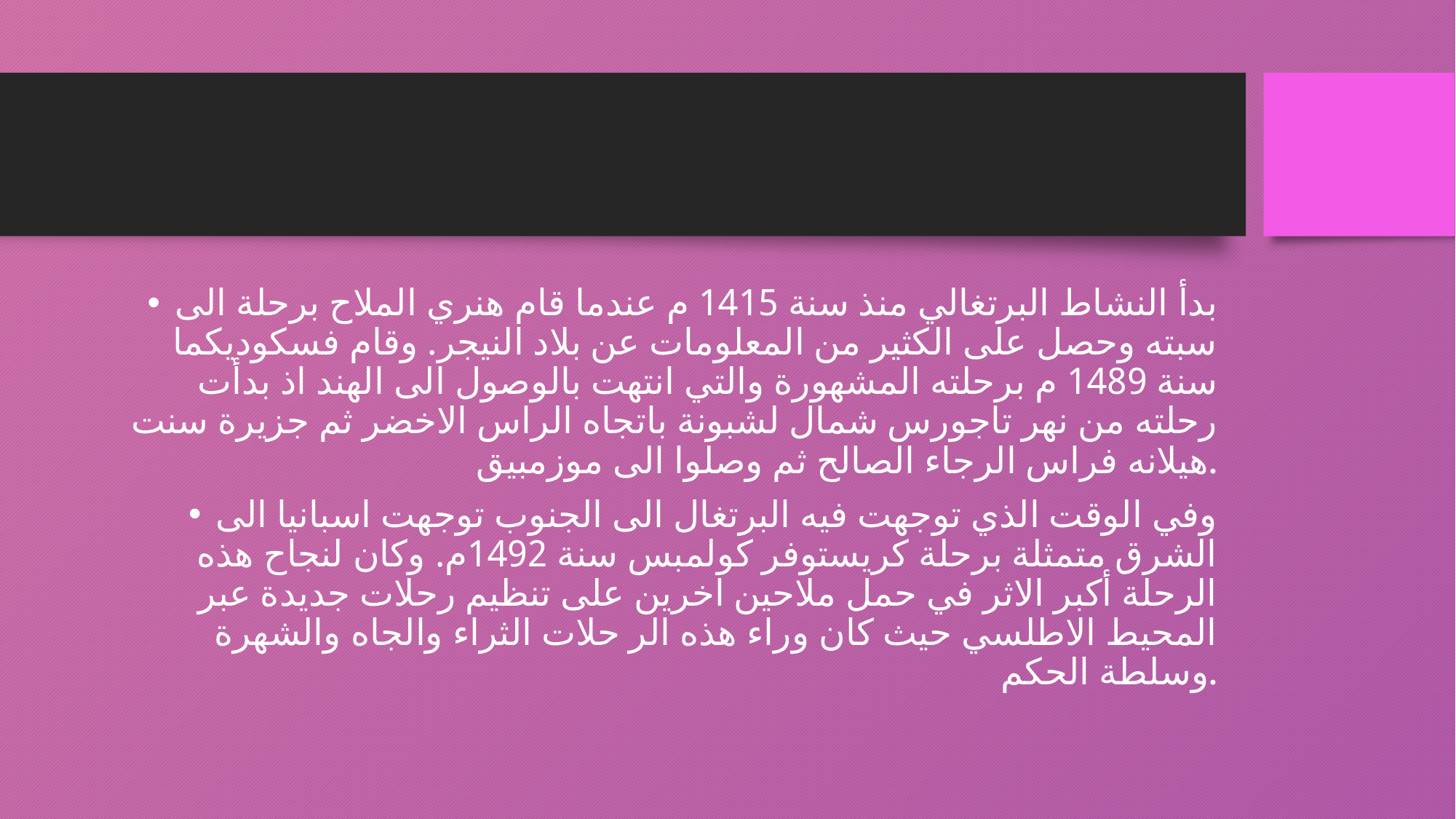

بدأ النشاط البرتغالي منذ سنة 1415 م عندما قام هنري الملاح برحلة الى سبته وحصل على الكثير من المعلومات عن بلاد النيجر. وقام فسكوديكما سنة 1489 م برحلته المشهورة والتي انتهت بالوصول الى الهند اذ بدأت رحلته من نهر تاجورس شمال لشبونة باتجاه الراس الاخضر ثم جزيرة سنت هيلانه فراس الرجاء الصالح ثم وصلوا الى موزمبيق.
وفي الوقت الذي توجهت فيه البرتغال الى الجنوب توجهت اسبانيا الى الشرق متمثلة برحلة كريستوفر كولمبس سنة 1492م. وكان لنجاح هذه الرحلة أكبر الاثر في حمل ملاحين اخرين على تنظيم رحلات جديدة عبر المحيط الاطلسي حيث كان وراء هذه الر حلات الثراء والجاه والشهرة وسلطة الحكم.